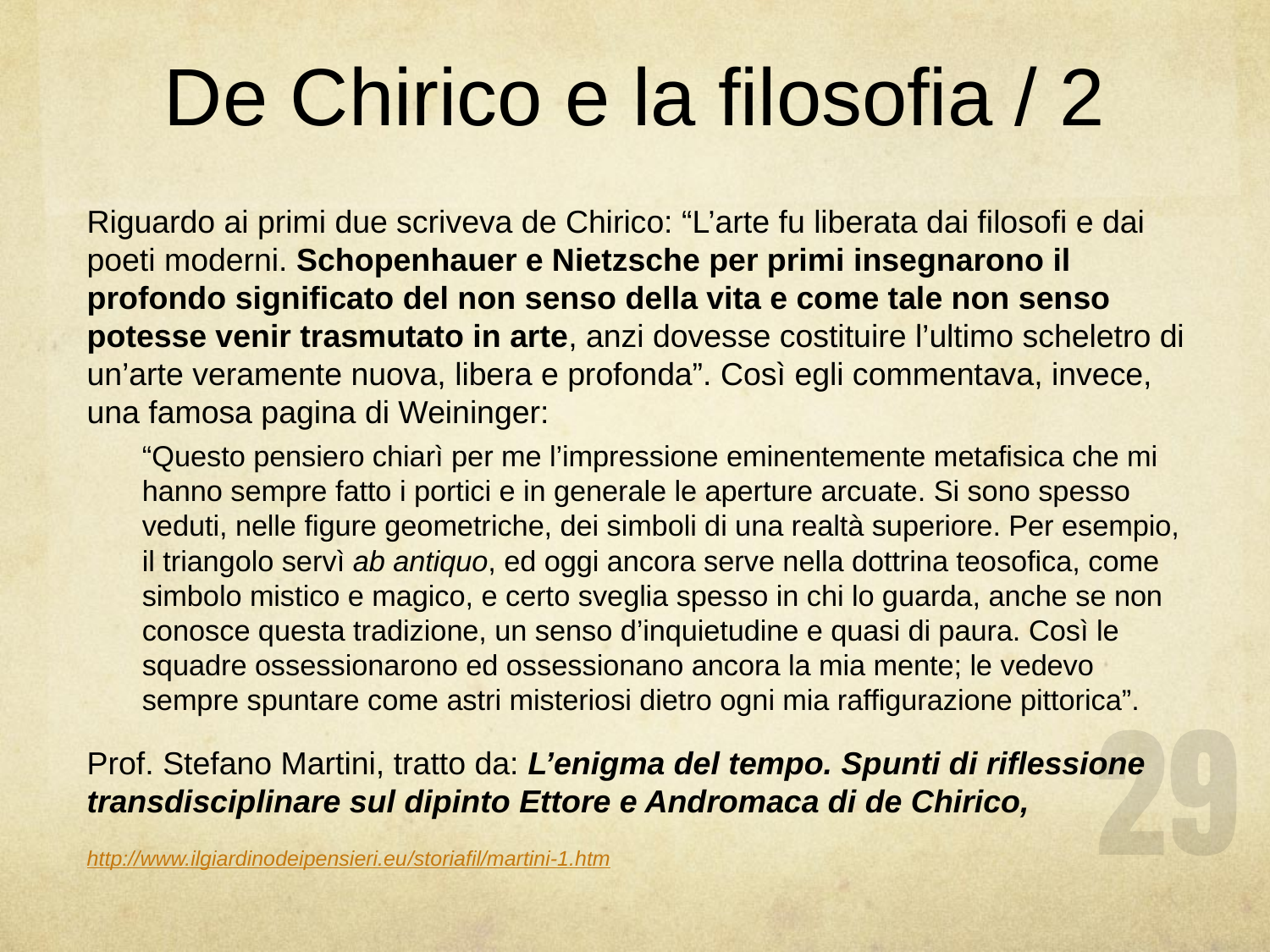

# De Chirico e la filosofia / 2

Riguardo ai primi due scriveva de Chirico: “L’arte fu liberata dai filosofi e dai poeti moderni. Schopenhauer e Nietzsche per primi insegnarono il profondo significato del non senso della vita e come tale non senso potesse venir trasmutato in arte, anzi dovesse costituire l’ultimo scheletro di un’arte veramente nuova, libera e profonda”. Così egli commentava, invece, una famosa pagina di Weininger:
“Questo pensiero chiarì per me l’impressione eminentemente metafisica che mi hanno sempre fatto i portici e in generale le aperture arcuate. Si sono spesso veduti, nelle figure geometriche, dei simboli di una realtà superiore. Per esempio, il triangolo servì ab antiquo, ed oggi ancora serve nella dottrina teosofica, come simbolo mistico e magico, e certo sveglia spesso in chi lo guarda, anche se non conosce questa tradizione, un senso d’inquietudine e quasi di paura. Così le squadre ossessionarono ed ossessionano ancora la mia mente; le vedevo sempre spuntare come astri misteriosi dietro ogni mia raffigurazione pittorica”.
Prof. Stefano Martini, tratto da: L’enigma del tempo. Spunti di riflessione transdisciplinare sul dipinto Ettore e Andromaca di de Chirico,
http://www.ilgiardinodeipensieri.eu/storiafil/martini-1.htm
29